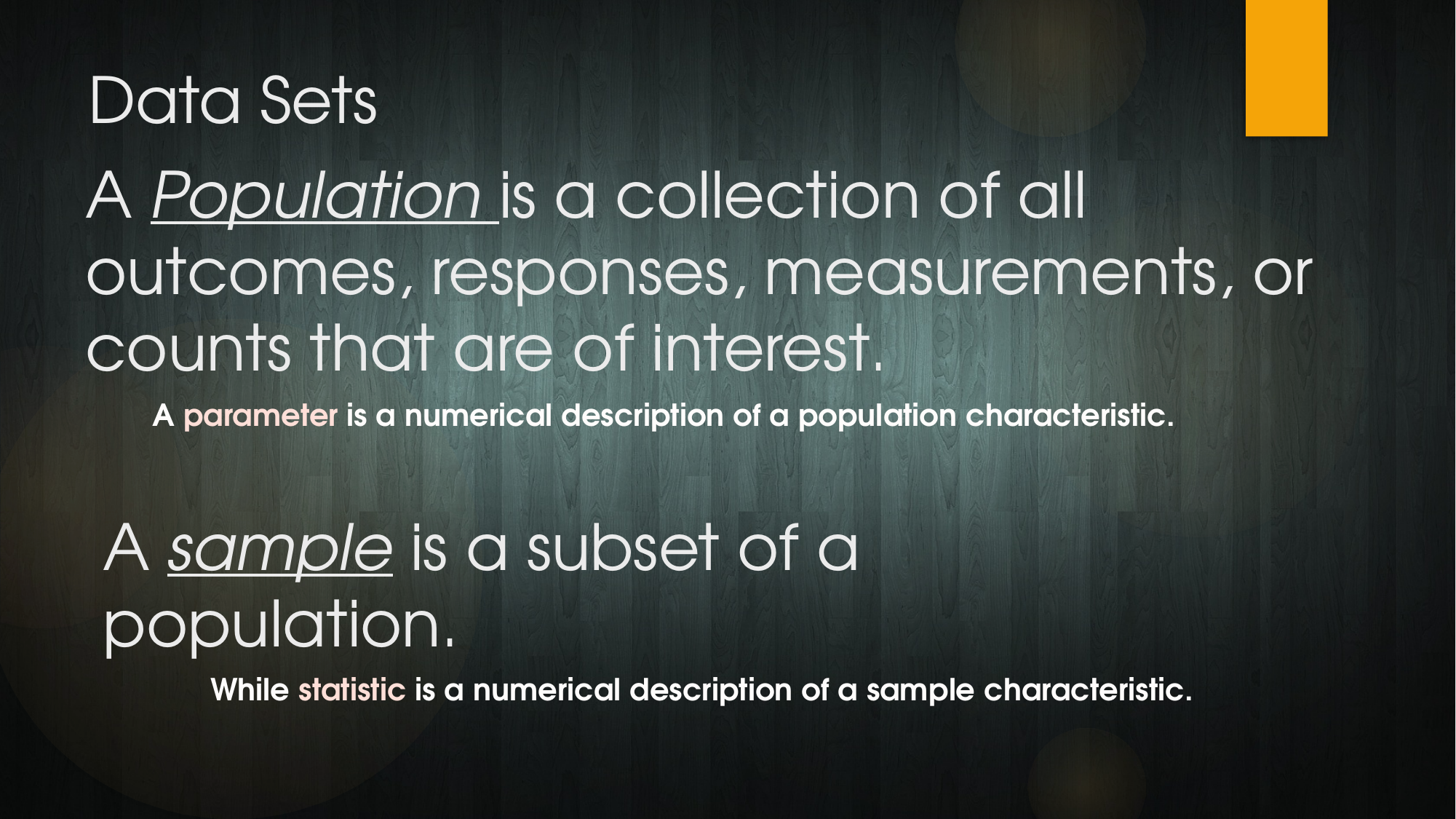

# Data Sets
A Population is a collection of all outcomes, responses, measurements, or counts that are of interest.
A parameter is a numerical description of a population characteristic.
A sample is a subset of a population.
While statistic is a numerical description of a sample characteristic.